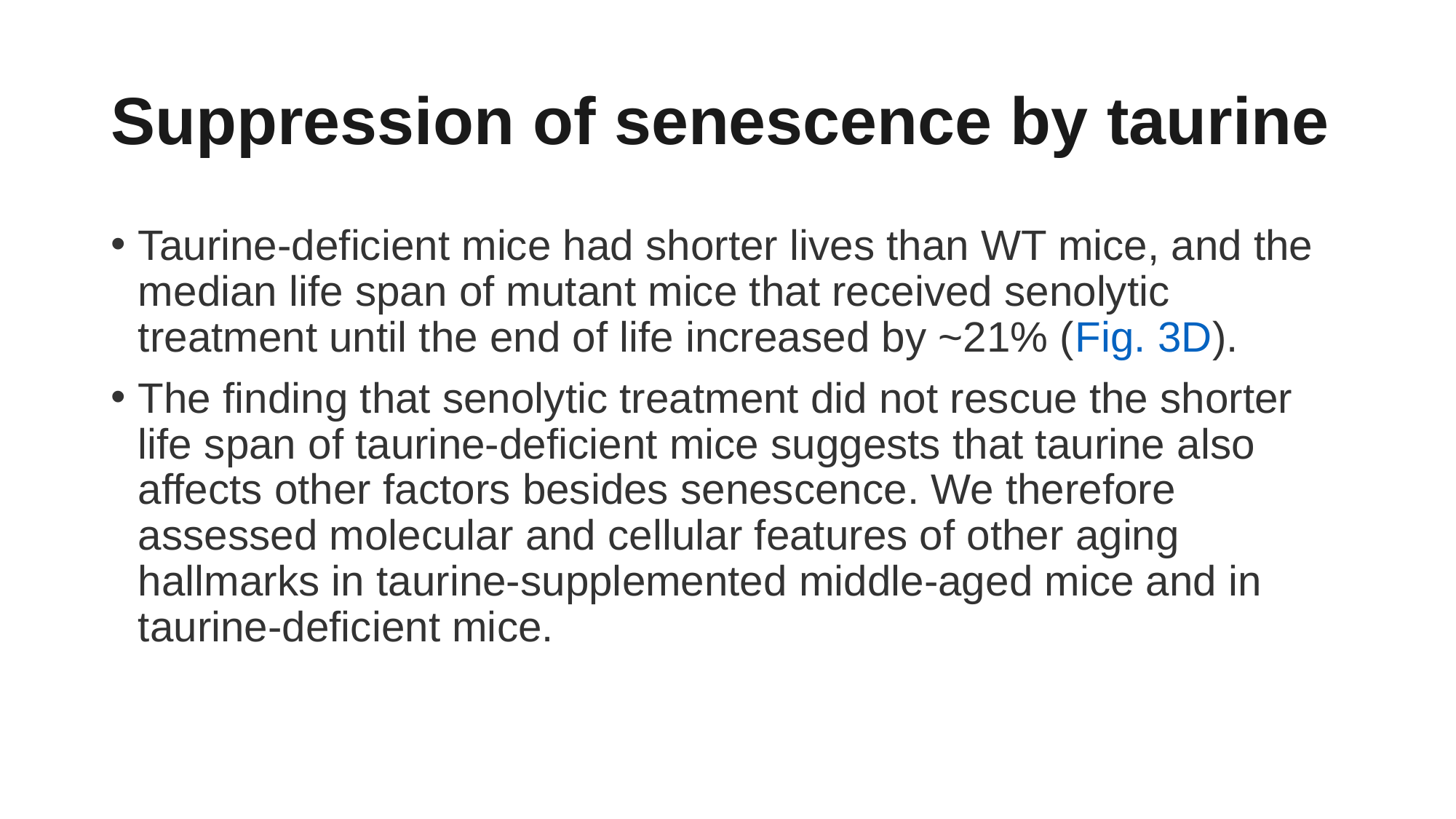

# Suppression of senescence by taurine
Taurine-deficient mice had shorter lives than WT mice, and the median life span of mutant mice that received senolytic treatment until the end of life increased by ~21% (Fig. 3D).
The finding that senolytic treatment did not rescue the shorter life span of taurine-deficient mice suggests that taurine also affects other factors besides senescence. We therefore assessed molecular and cellular features of other aging hallmarks in taurine-supplemented middle-aged mice and in taurine-deficient mice.